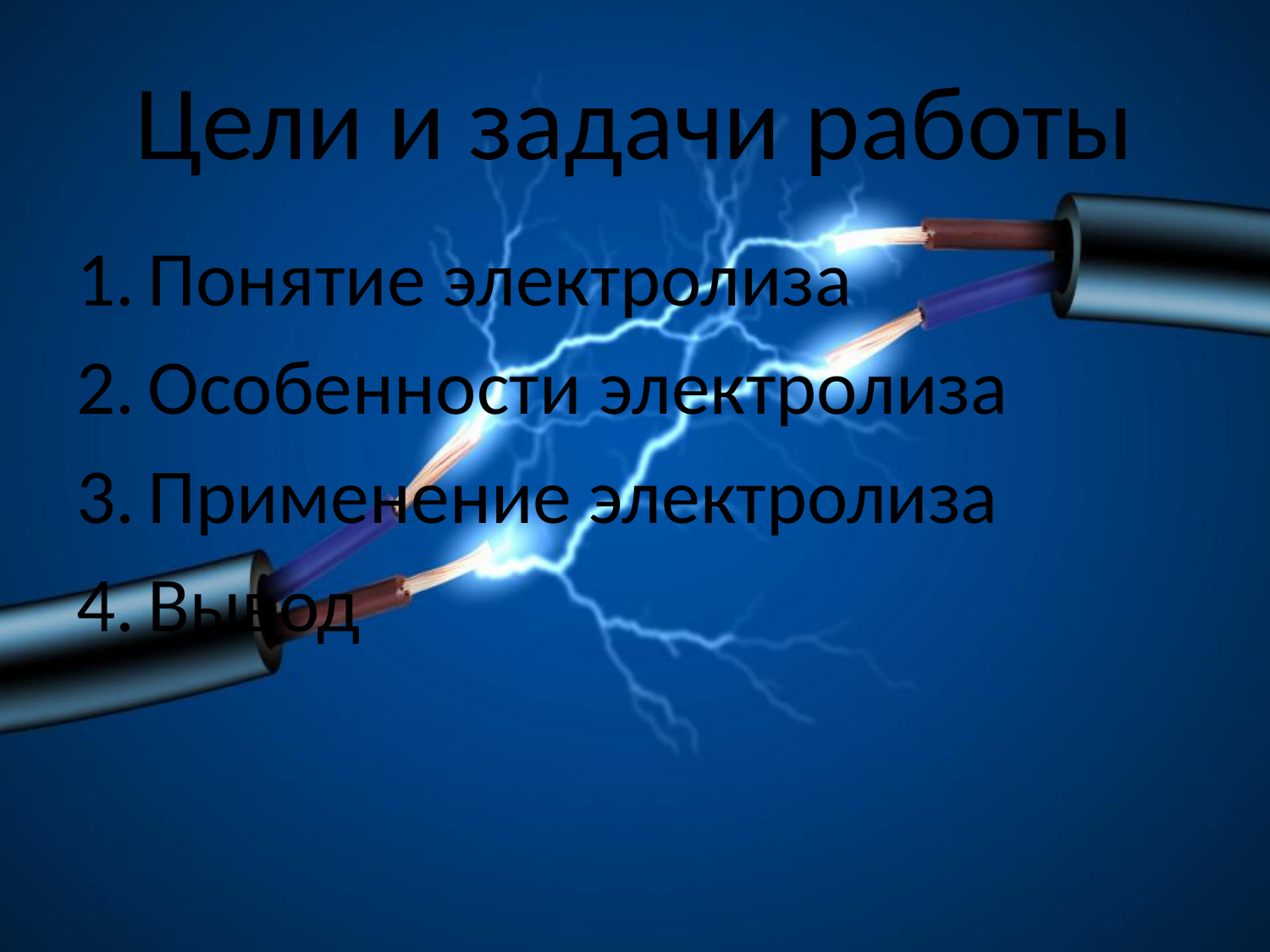

# Цели и задачи работы
Понятие электролиза
Особенности электролиза
Применение электролиза
Вывод